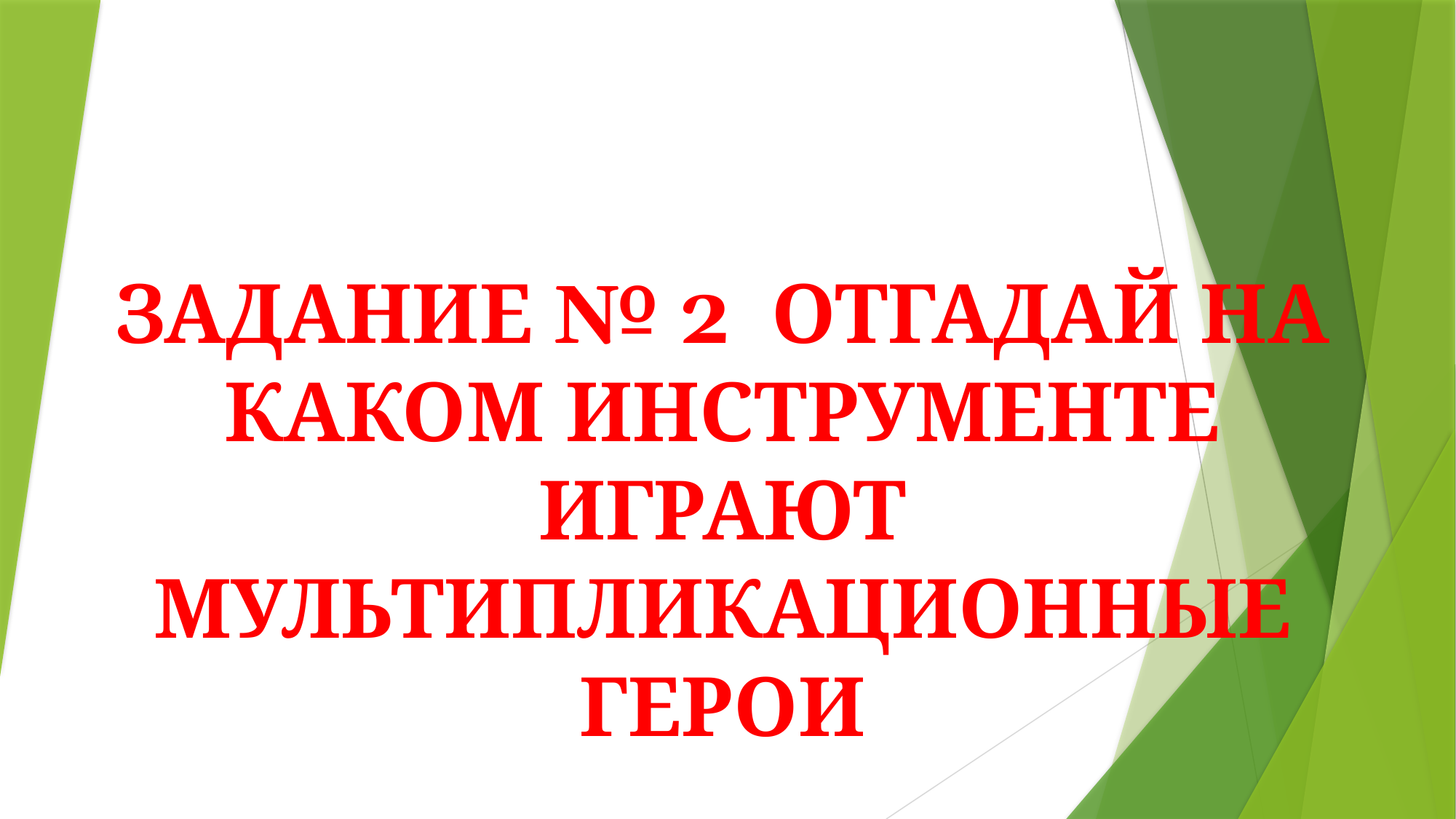

# ЗАДАНИЕ № 2  ОТГАДАЙ НА КАКОМ ИНСТРУМЕНТЕ ИГРАЮТ МУЛЬТИПЛИКАЦИОННЫЕ ГЕРОИ